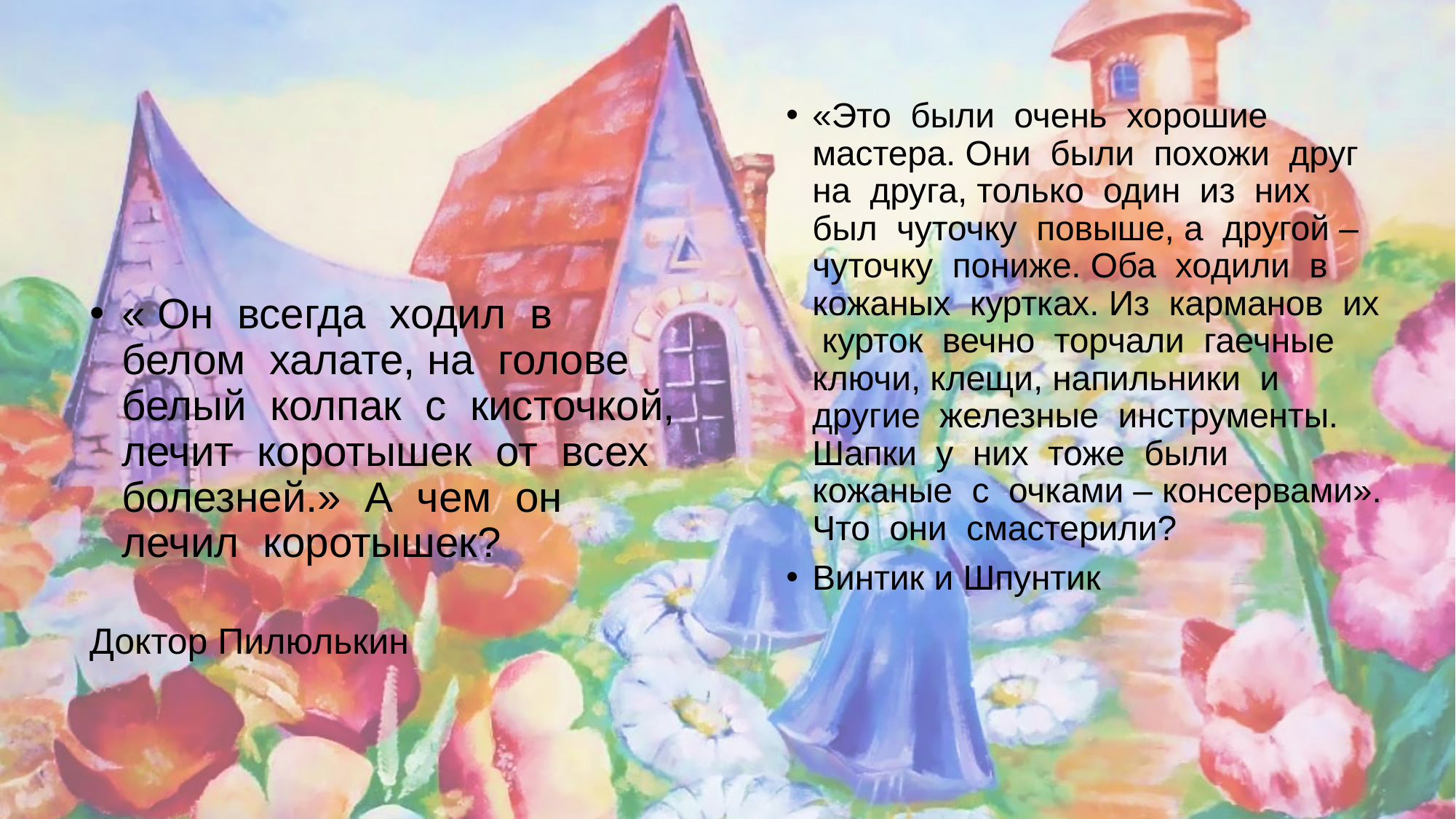

«Это  были  очень  хорошие  мастера. Они  были  похожи  друг  на  друга, только  один  из  них  был  чуточку  повыше, а  другой – чуточку  пониже. Оба  ходили  в  кожаных  куртках. Из  карманов  их  курток  вечно  торчали  гаечные  ключи, клещи, напильники  и  другие  железные  инструменты. Шапки  у  них  тоже  были  кожаные  с  очками – консервами». Что  они  смастерили?
Винтик и Шпунтик

« Он  всегда  ходил  в  белом  халате, на  голове  белый  колпак  с  кисточкой, лечит  коротышек  от  всех  болезней.»  А  чем  он  лечил  коротышек?
Доктор Пилюлькин